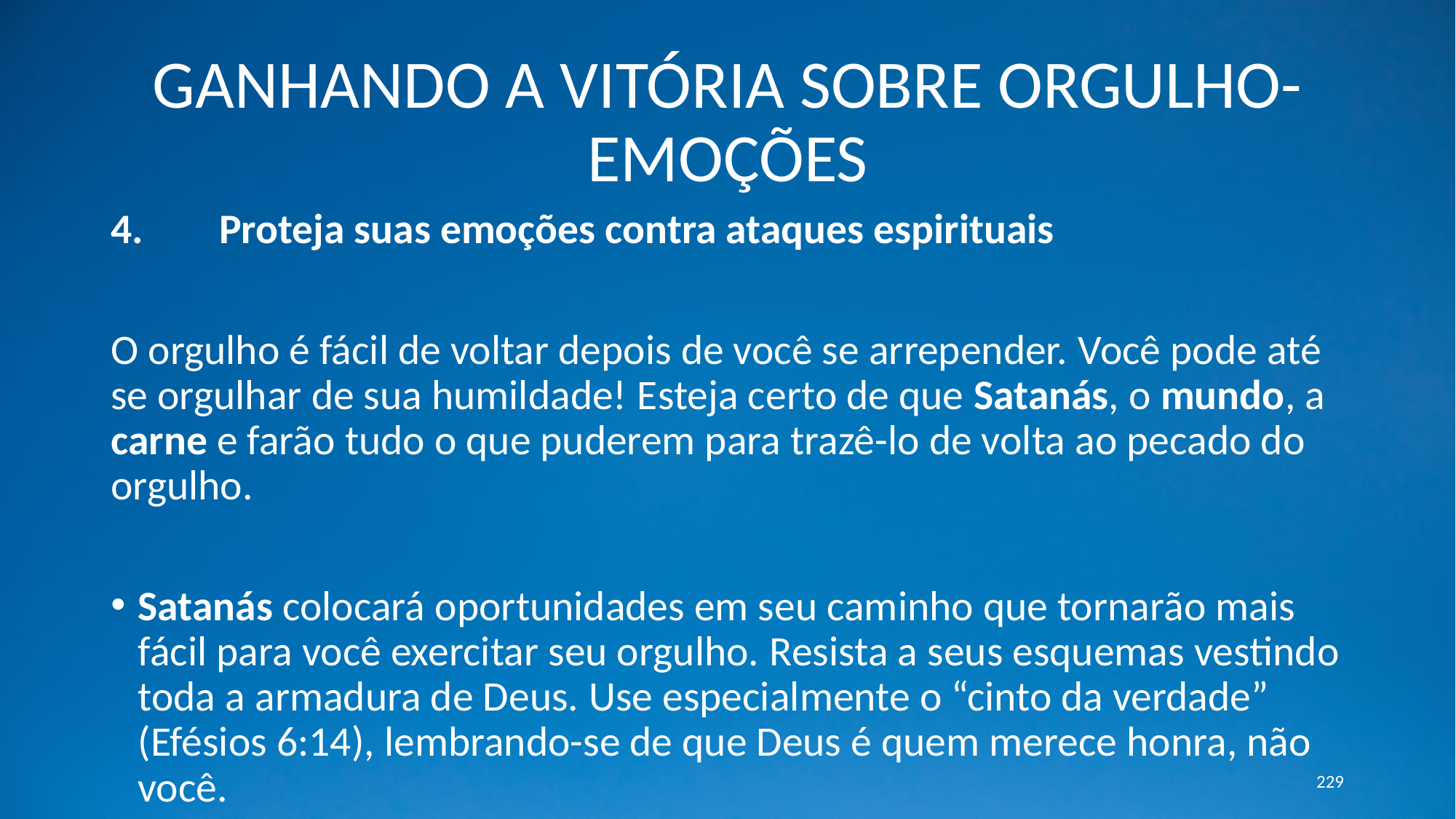

# GANHANDO A VITÓRIA SOBRE ORGULHO-EMOÇÕES
4. 	Proteja suas emoções contra ataques espirituais

O orgulho é fácil de voltar depois de você se arrepender. Você pode até se orgulhar de sua humildade! Esteja certo de que Satanás, o mundo, a carne e farão tudo o que puderem para trazê-lo de volta ao pecado do orgulho.

Satanás colocará oportunidades em seu caminho que tornarão mais fácil para você exercitar seu orgulho. Resista a seus esquemas vestindo toda a armadura de Deus. Use especialmente o “cinto da verdade” (Efésios 6:14), lembrando-se de que Deus é quem merece honra, não você.
229